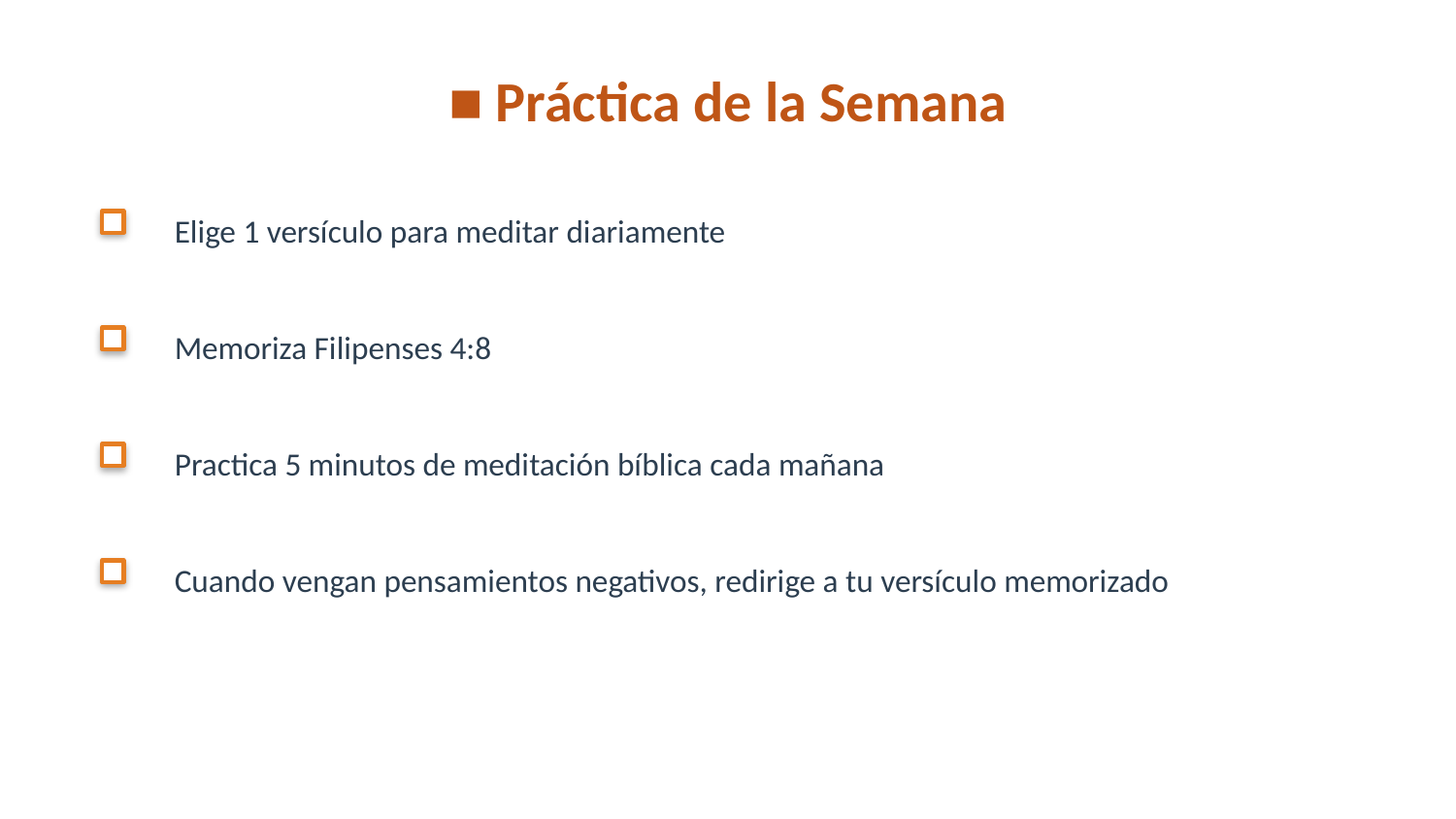

■ Práctica de la Semana
Elige 1 versículo para meditar diariamente

Memoriza Filipenses 4:8

Practica 5 minutos de meditación bíblica cada mañana

Cuando vengan pensamientos negativos, redirige a tu versículo memorizado